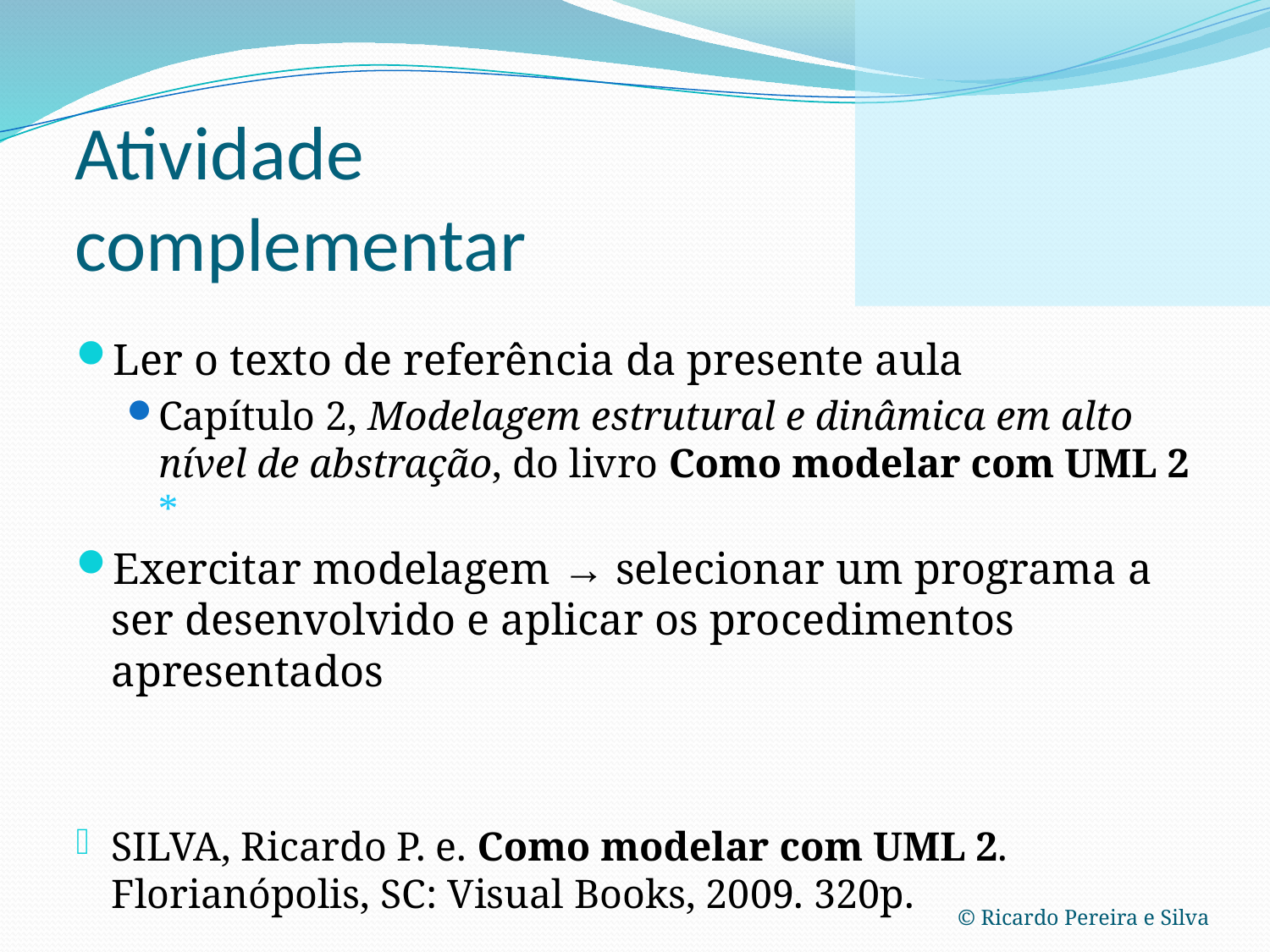

# Atividade complementar
Ler o texto de referência da presente aula
Capítulo 2, Modelagem estrutural e dinâmica em alto nível de abstração, do livro Como modelar com UML 2 *
Exercitar modelagem → selecionar um programa a ser desenvolvido e aplicar os procedimentos apresentados

SILVA, Ricardo P. e. Como modelar com UML 2. Florianópolis, SC: Visual Books, 2009. 320p.

© Ricardo Pereira e Silva